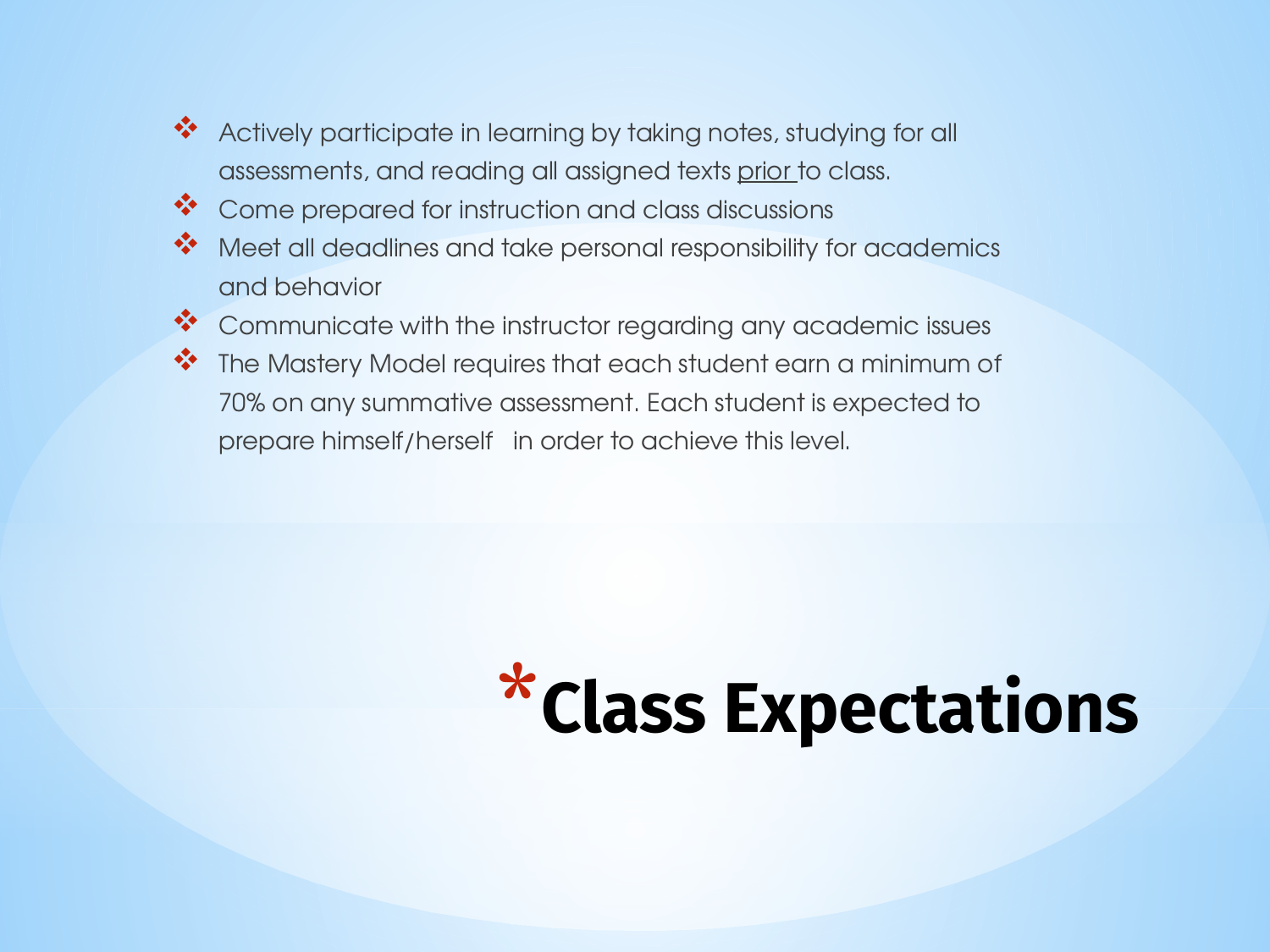

Actively participate in learning by taking notes, studying for all assessments, and reading all assigned texts prior to class.
Come prepared for instruction and class discussions
Meet all deadlines and take personal responsibility for academics and behavior
Communicate with the instructor regarding any academic issues
The Mastery Model requires that each student earn a minimum of 70% on any summative assessment. Each student is expected to prepare himself/herself   in order to achieve this level.

# Class Expectations